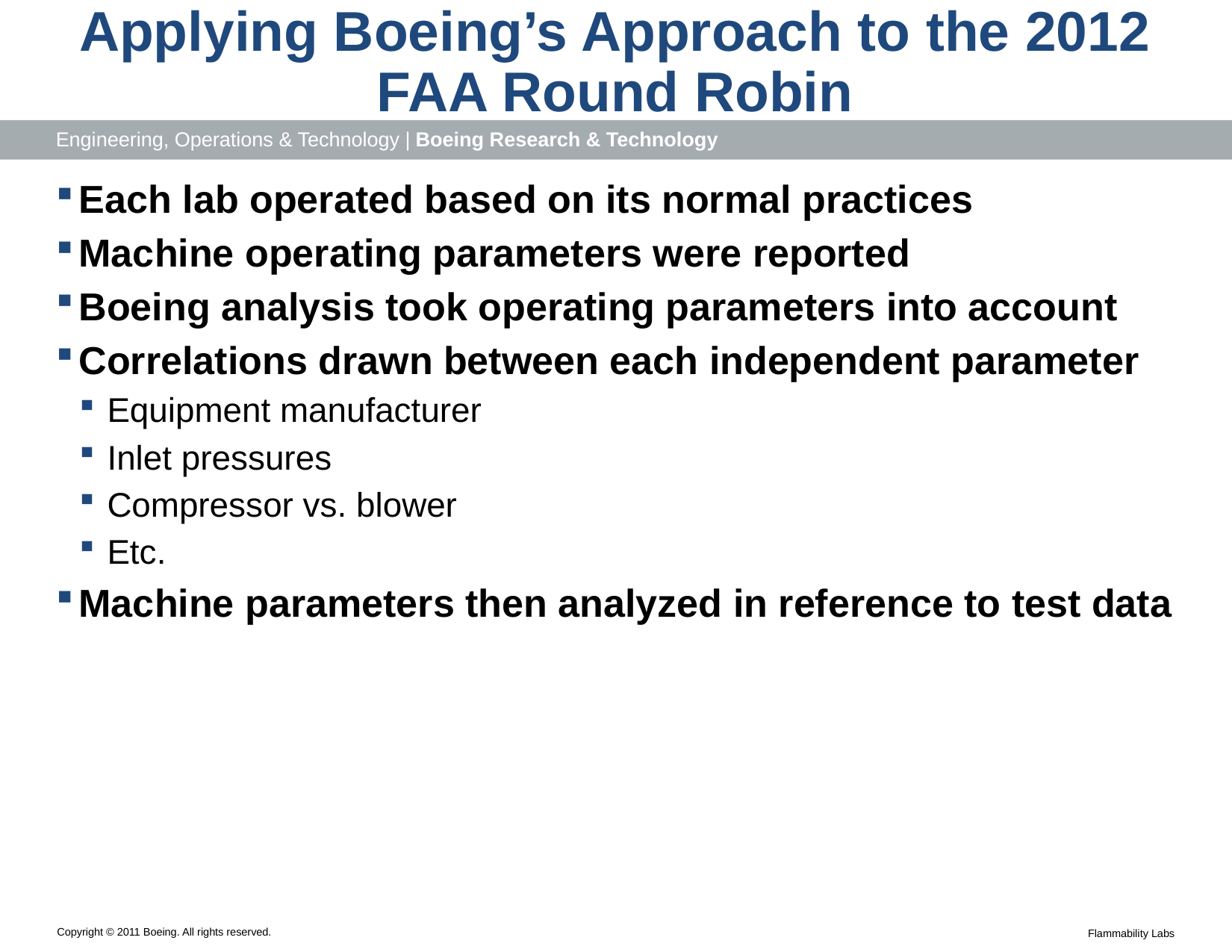

# Applying Boeing’s Approach to the 2012 FAA Round Robin
Each lab operated based on its normal practices
Machine operating parameters were reported
Boeing analysis took operating parameters into account
Correlations drawn between each independent parameter
Equipment manufacturer
Inlet pressures
Compressor vs. blower
Etc.
Machine parameters then analyzed in reference to test data
Flammability Labs